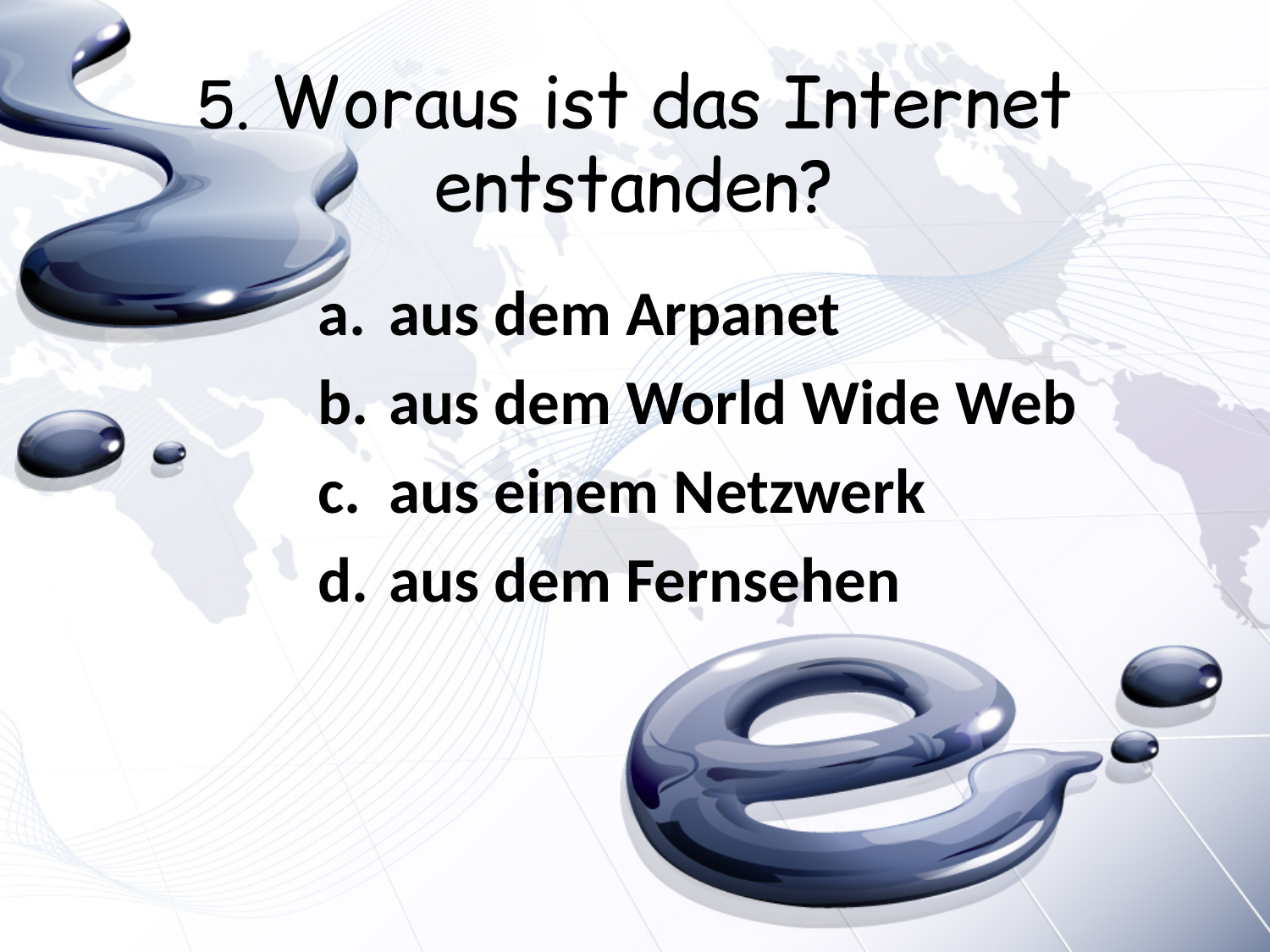

# 5. Woraus ist das Internet entstanden?
aus dem Arpanet
aus dem World Wide Web
aus einem Netzwerk
aus dem Fernsehen